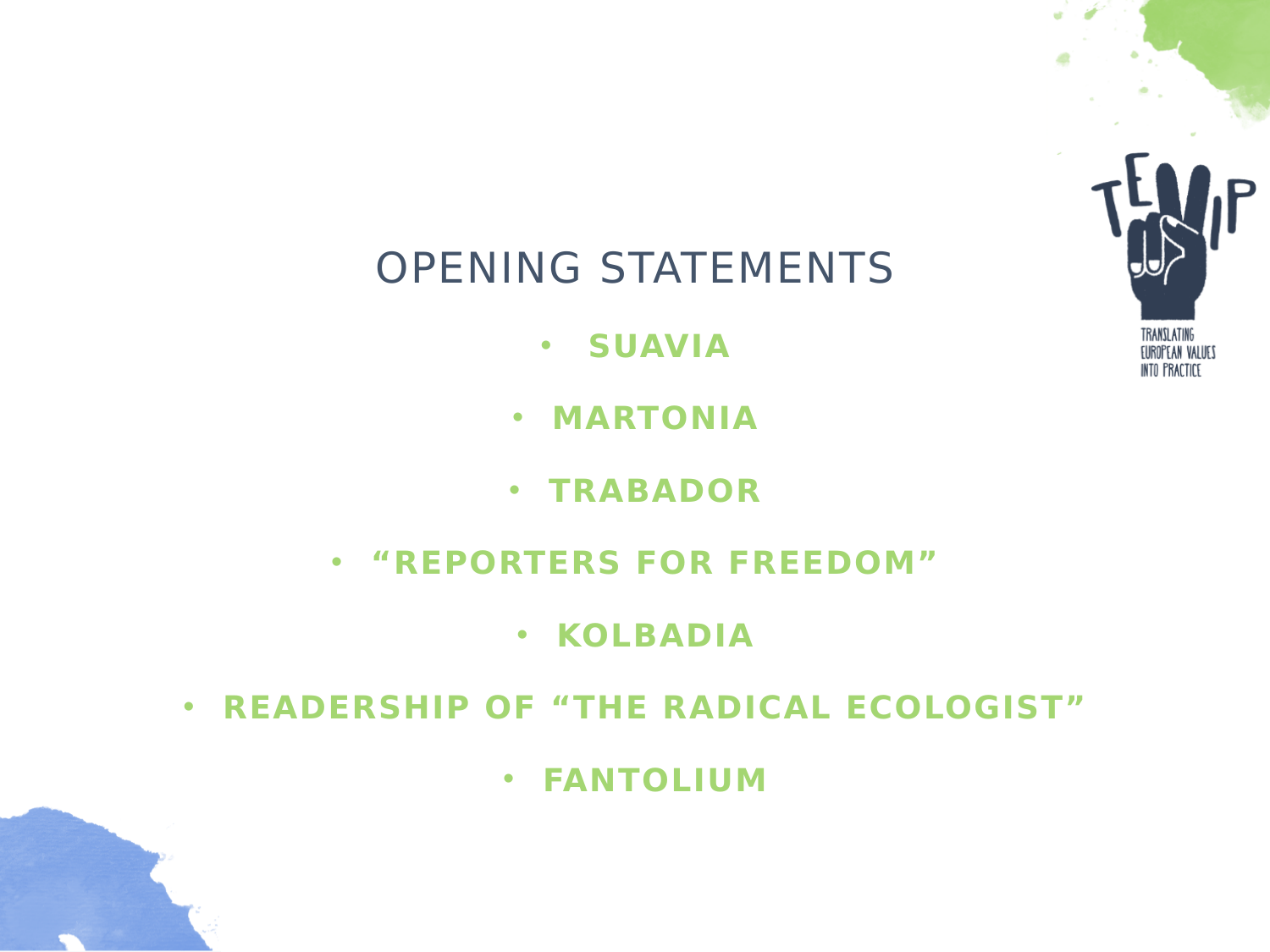

OPENING STATEMENTS
SUAVIA
MARTONIA
TRABADOR
“REPORTERS FOR FREEDOM”
KOLBADIA
READERSHIP OF “THE RADICAL ECOLOGIST”
FANTOLIUM